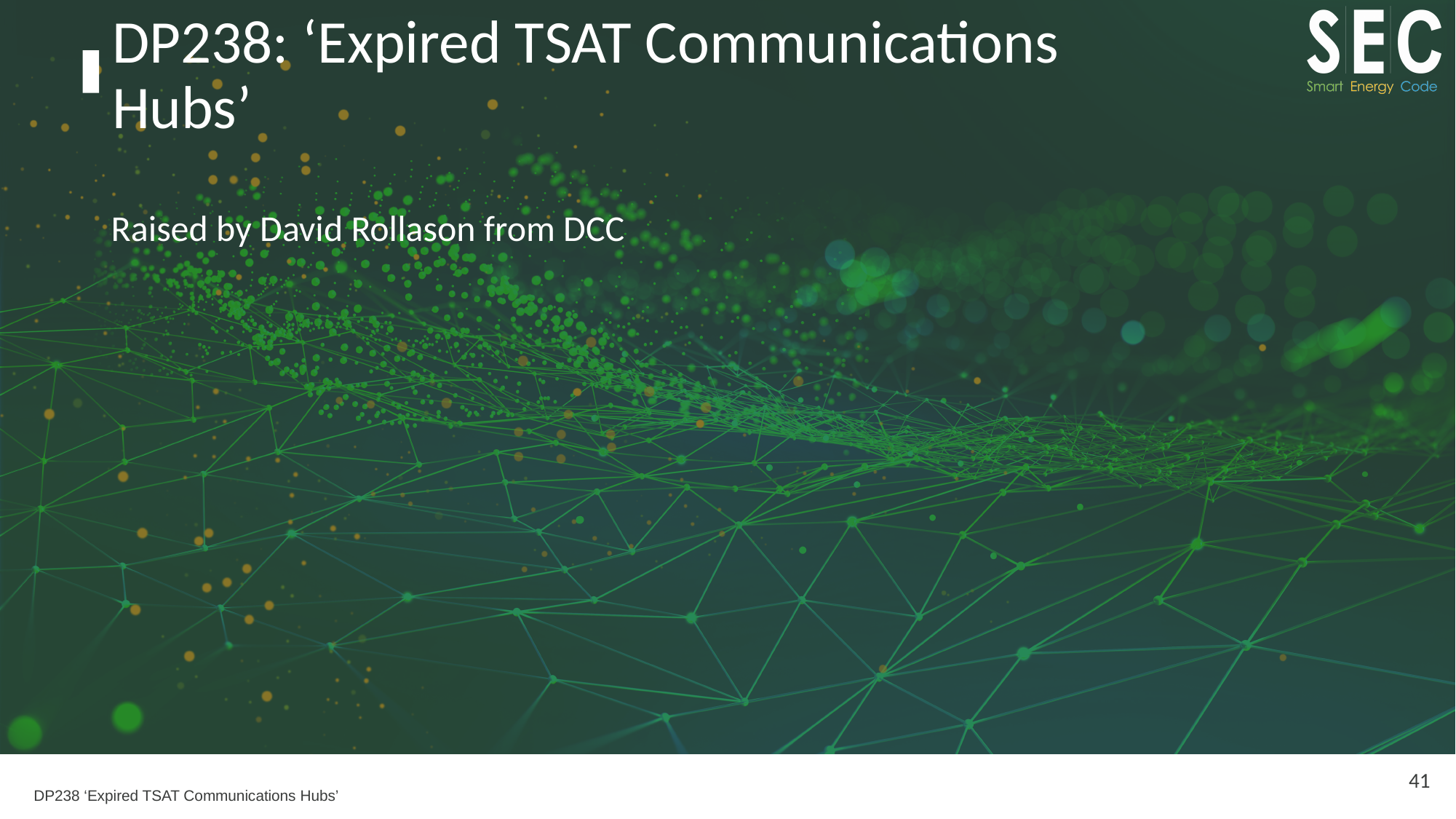

# DP238: ‘Expired TSAT Communications Hubs’
Raised by David Rollason from DCC

41
DP238 ‘Expired TSAT Communications Hubs’